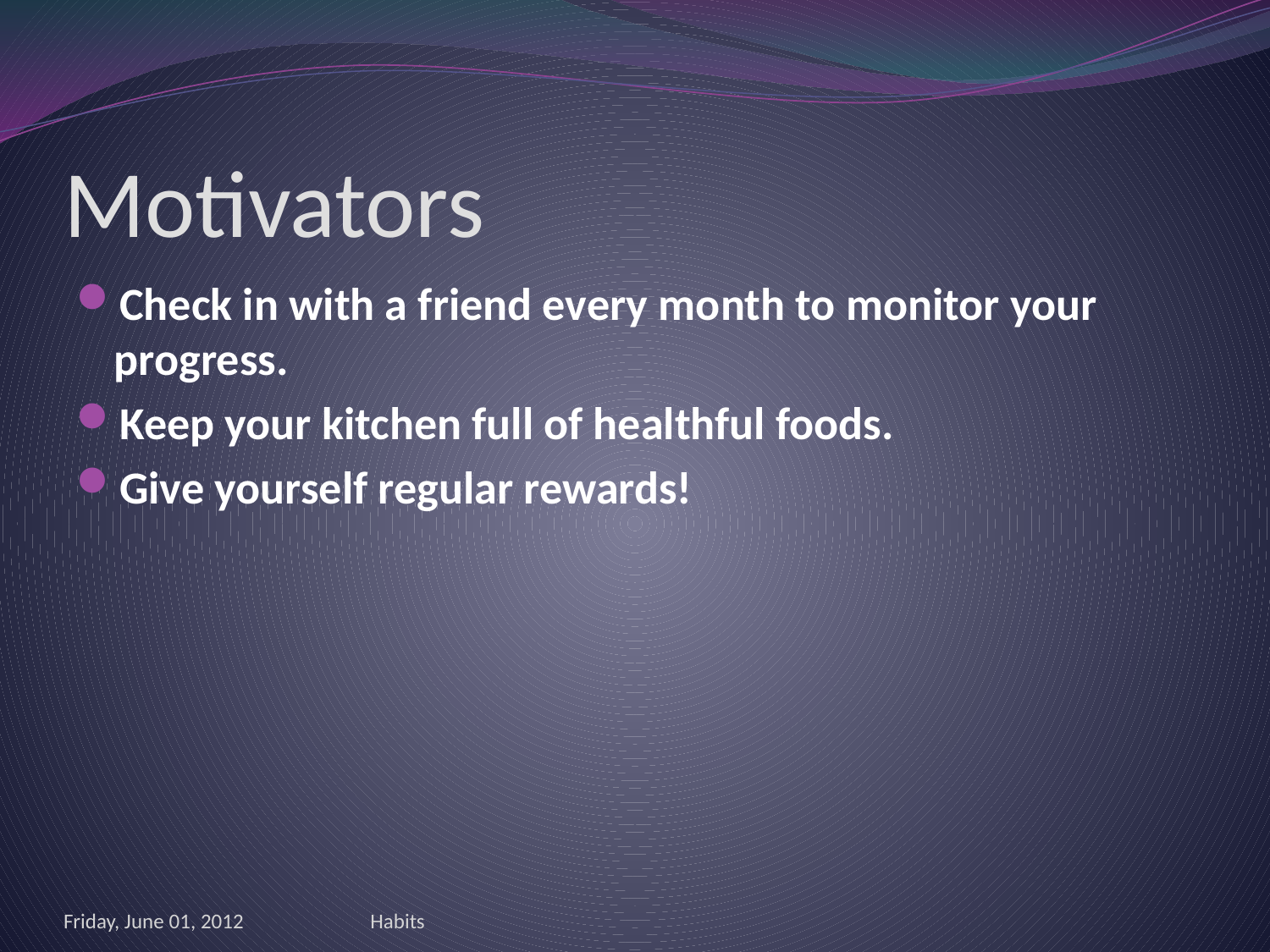

# Motivators
Check in with a friend every month to monitor your progress.
Keep your kitchen full of healthful foods.
Give yourself regular rewards!
Friday, June 01, 2012
Habits